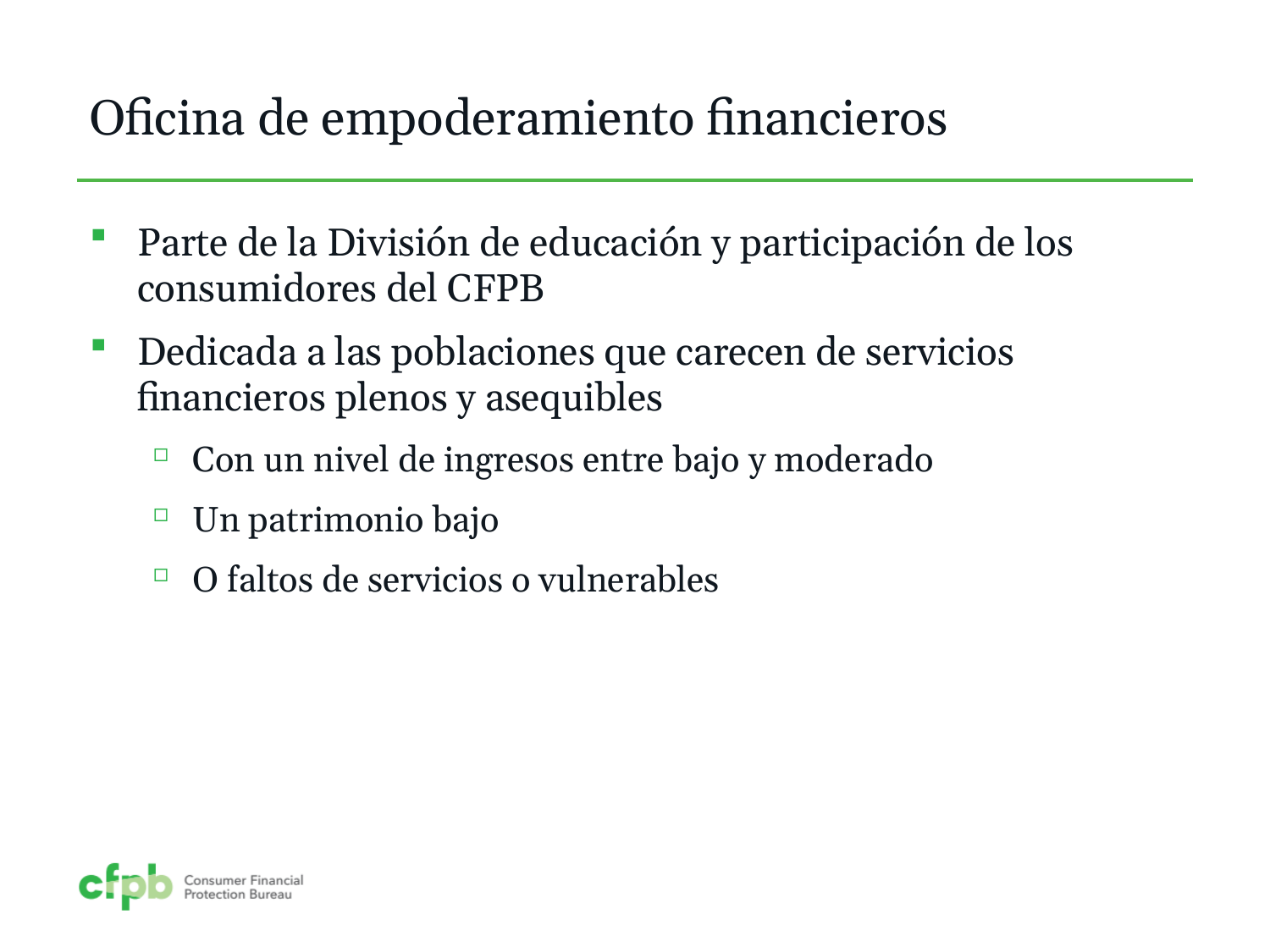

# Oficina de empoderamiento financieros
Parte de la División de educación y participación de los consumidores del CFPB
Dedicada a las poblaciones que carecen de servicios financieros plenos y asequibles
Con un nivel de ingresos entre bajo y moderado
Un patrimonio bajo
O faltos de servicios o vulnerables